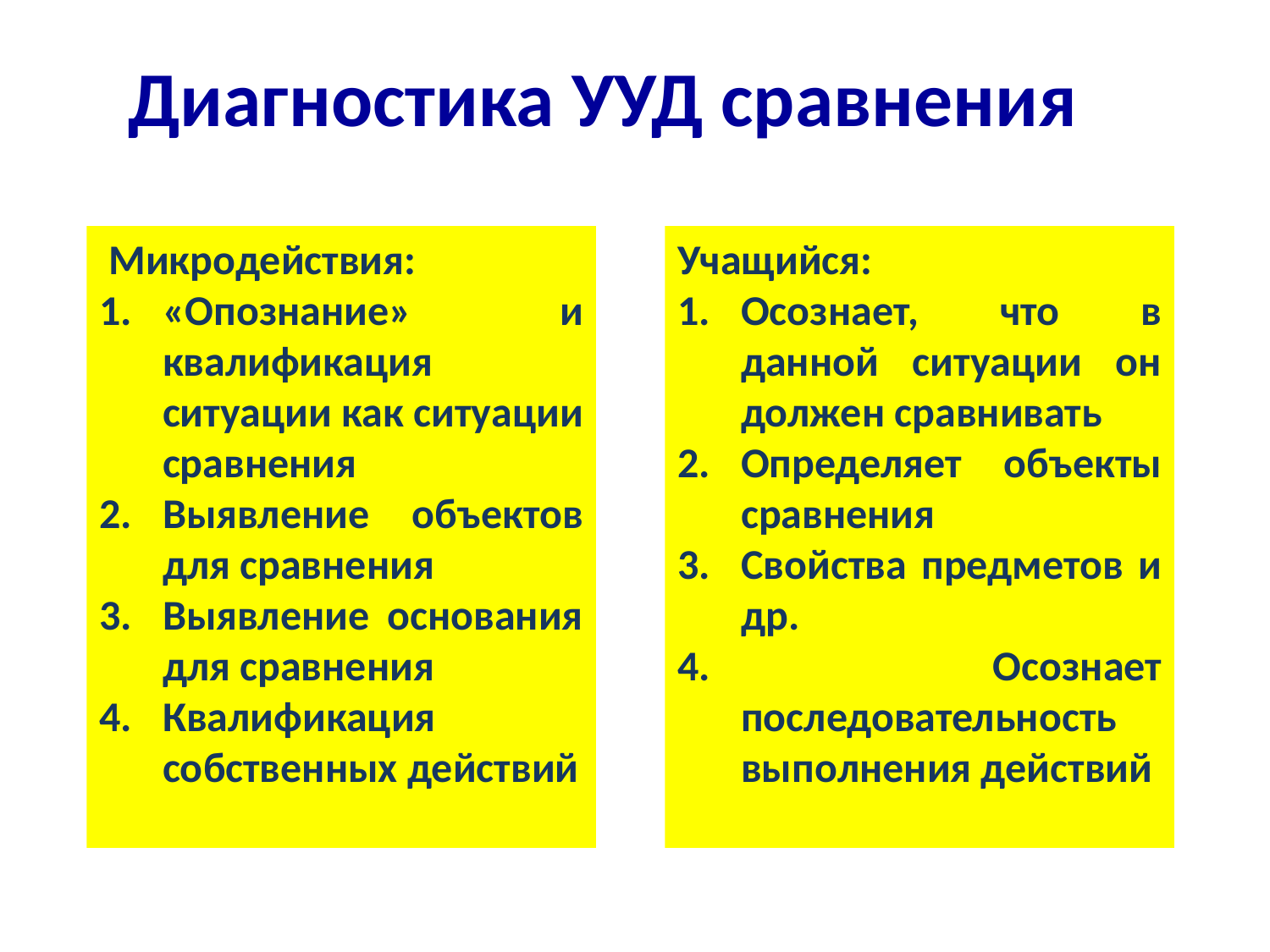

Диагностика УУД сравнения
 Микродействия:
«Опознание» и квалификация ситуации как ситуации сравнения
Выявление объектов для сравнения
Выявление основания для сравнения
Квалификация собственных действий

Учащийся:
Осознает, что в данной ситуации он должен сравнивать
Определяет объекты сравнения
Свойства предметов и др.
 Осознает последовательность выполнения действий